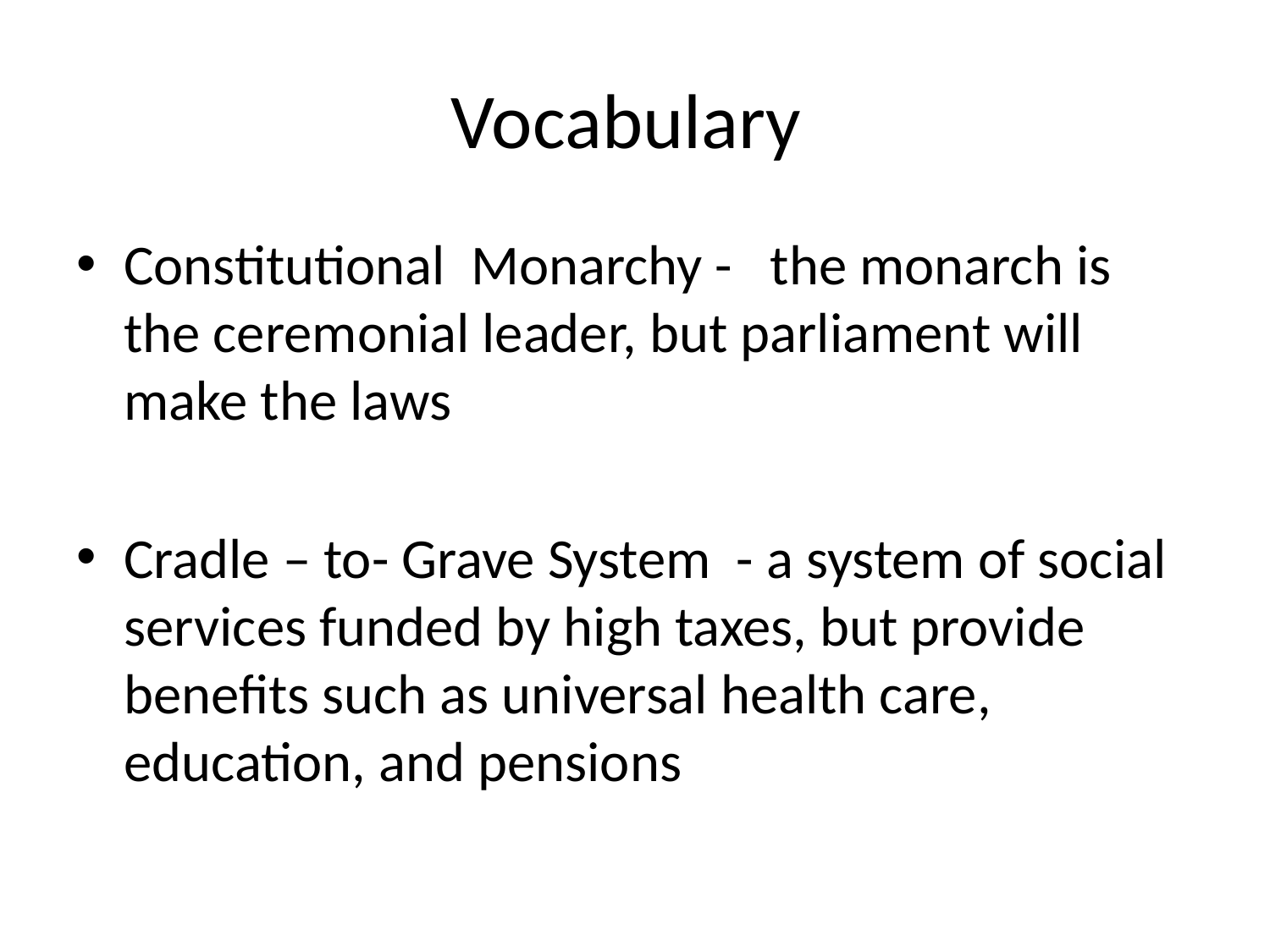

# Vocabulary
Constitutional  Monarchy -   the monarch is the ceremonial leader, but parliament will make the laws

Cradle – to- Grave System  - a system of social services funded by high taxes, but provide benefits such as universal health care, education, and pensions